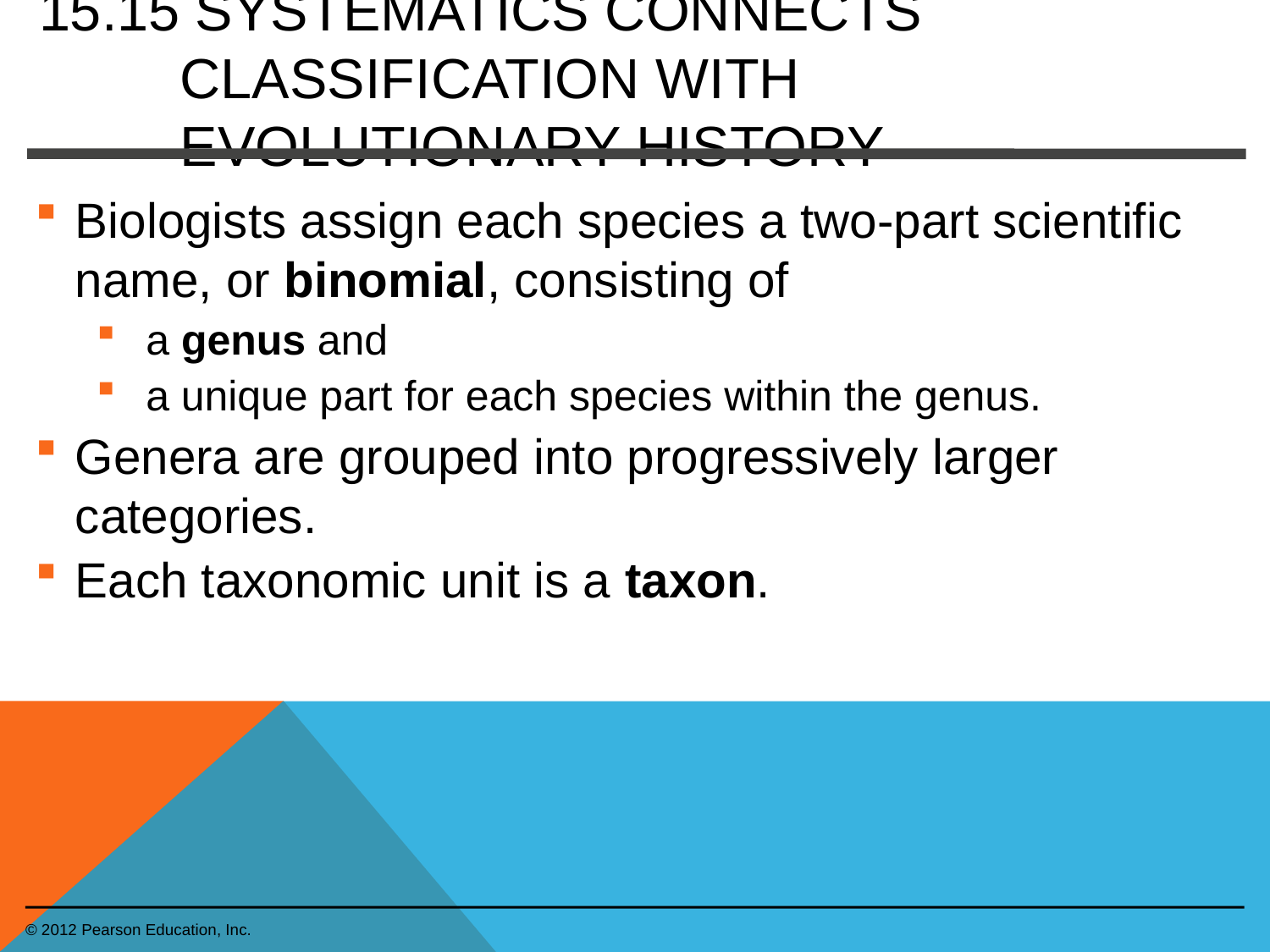

15.15 Systematics connects classification with evolutionary history
0

Biologists assign each species a two-part scientific name, or binomial, consisting of
a genus and
a unique part for each species within the genus.
Genera are grouped into progressively larger categories.
Each taxonomic unit is a taxon.

© 2012 Pearson Education, Inc.